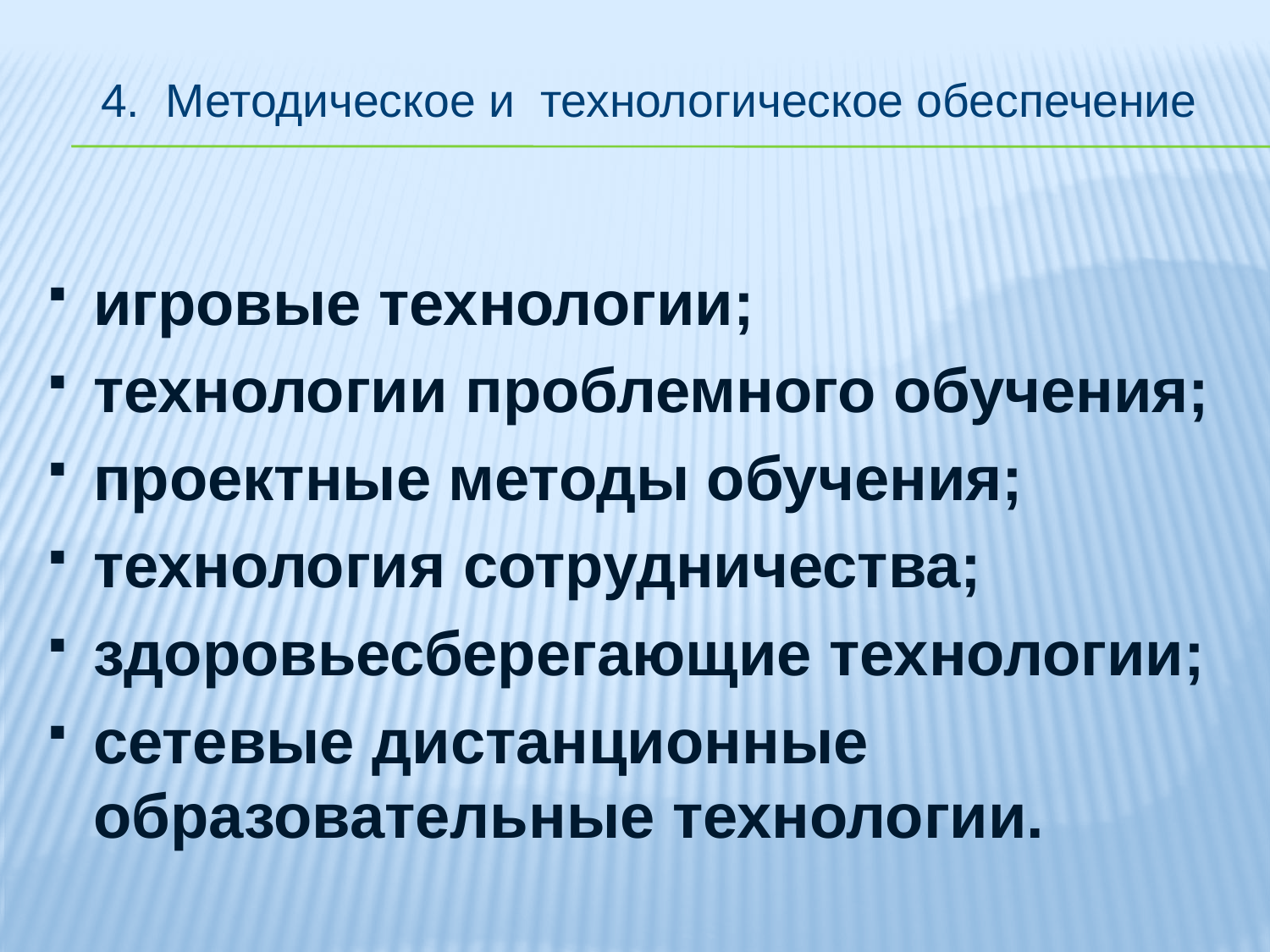

4.  Методическое и  технологическое обеспечение
игровые технологии;
технологии проблемного обучения;
проектные методы обучения;
технология сотрудничества;
здоровьесберегающие технологии;
сетевые дистанционные образовательные технологии.